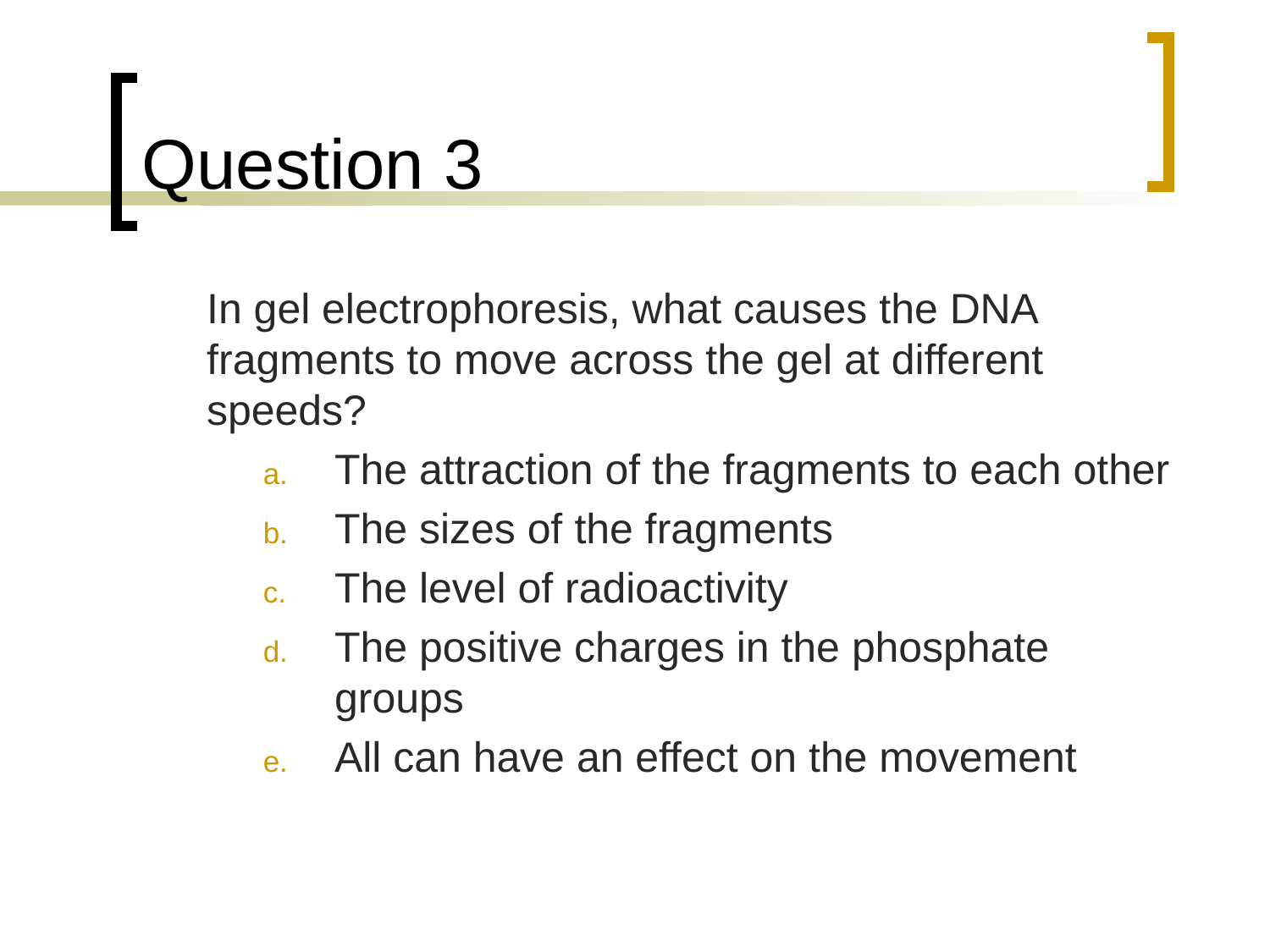

# Question 3
	In gel electrophoresis, what causes the DNA fragments to move across the gel at different speeds?
The attraction of the fragments to each other
The sizes of the fragments
The level of radioactivity
The positive charges in the phosphate groups
All can have an effect on the movement